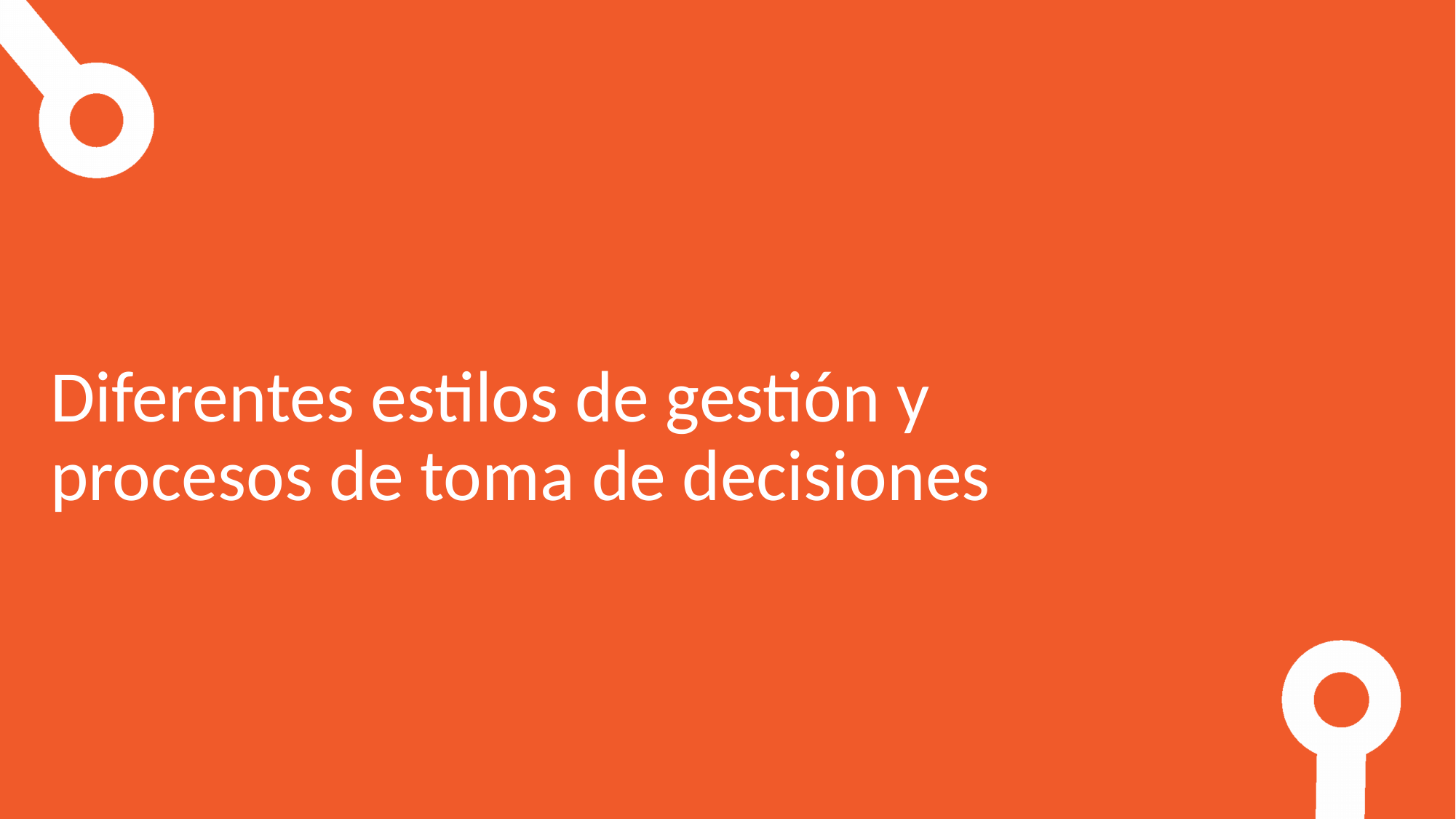

Diferentes estilos de gestión y procesos de toma de decisiones